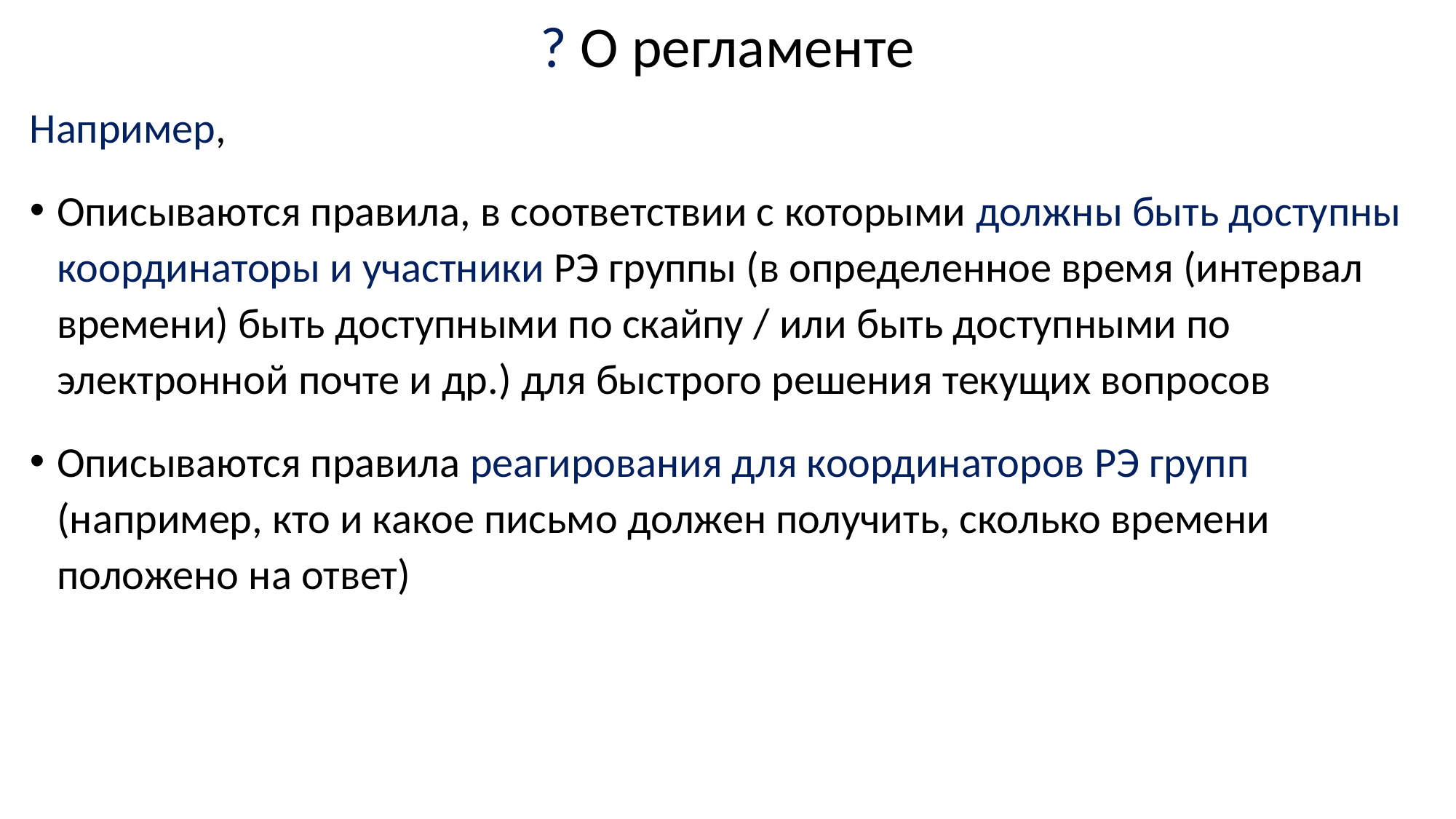

# ? О регламенте
Например,
Описываются правила, в соответствии с которыми должны быть доступны координаторы и участники РЭ группы (в определенное время (интервал времени) быть доступными по скайпу / или быть доступными по электронной почте и др.) для быстрого решения текущих вопросов
Описываются правила реагирования для координаторов РЭ групп (например, кто и какое письмо должен получить, сколько времени положено на ответ)